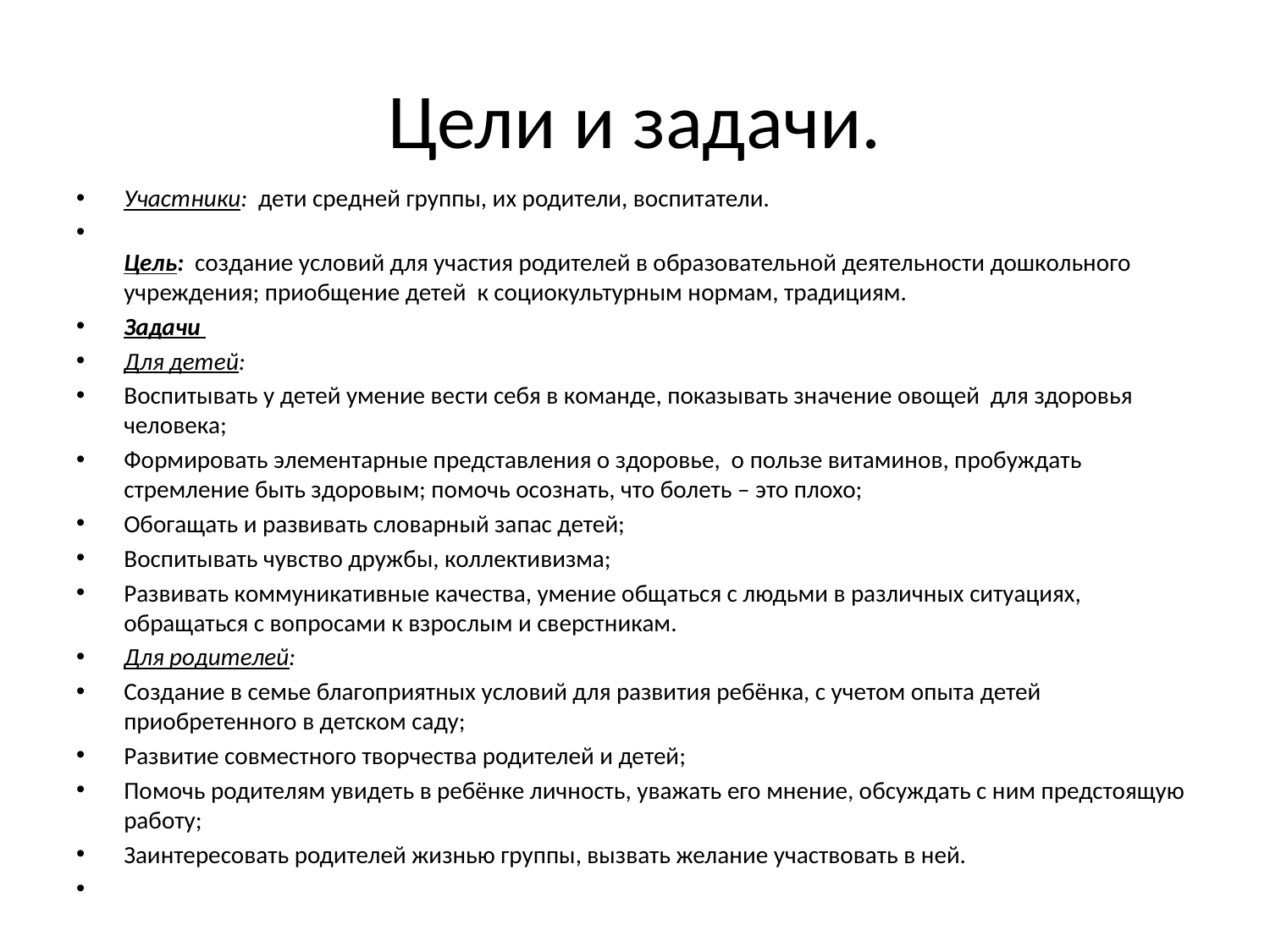

# Цели и задачи.
Участники:  дети средней группы, их родители, воспитатели.
Цель:  создание условий для участия родителей в образовательной деятельности дошкольного учреждения; приобщение детей  к социокультурным нормам, традициям.
Задачи
Для детей:
Воспитывать у детей умение вести себя в команде, показывать значение овощей  для здоровья человека;
Формировать элементарные представления о здоровье,  о пользе витаминов, пробуждать стремление быть здоровым; помочь осознать, что болеть – это плохо;
Обогащать и развивать словарный запас детей;
Воспитывать чувство дружбы, коллективизма;
Развивать коммуникативные качества, умение общаться с людьми в различных ситуациях, обращаться с вопросами к взрослым и сверстникам.
Для родителей:
Создание в семье благоприятных условий для развития ребёнка, с учетом опыта детей приобретенного в детском саду;
Развитие совместного творчества родителей и детей;
Помочь родителям увидеть в ребёнке личность, уважать его мнение, обсуждать с ним предстоящую работу;
Заинтересовать родителей жизнью группы, вызвать желание участвовать в ней.